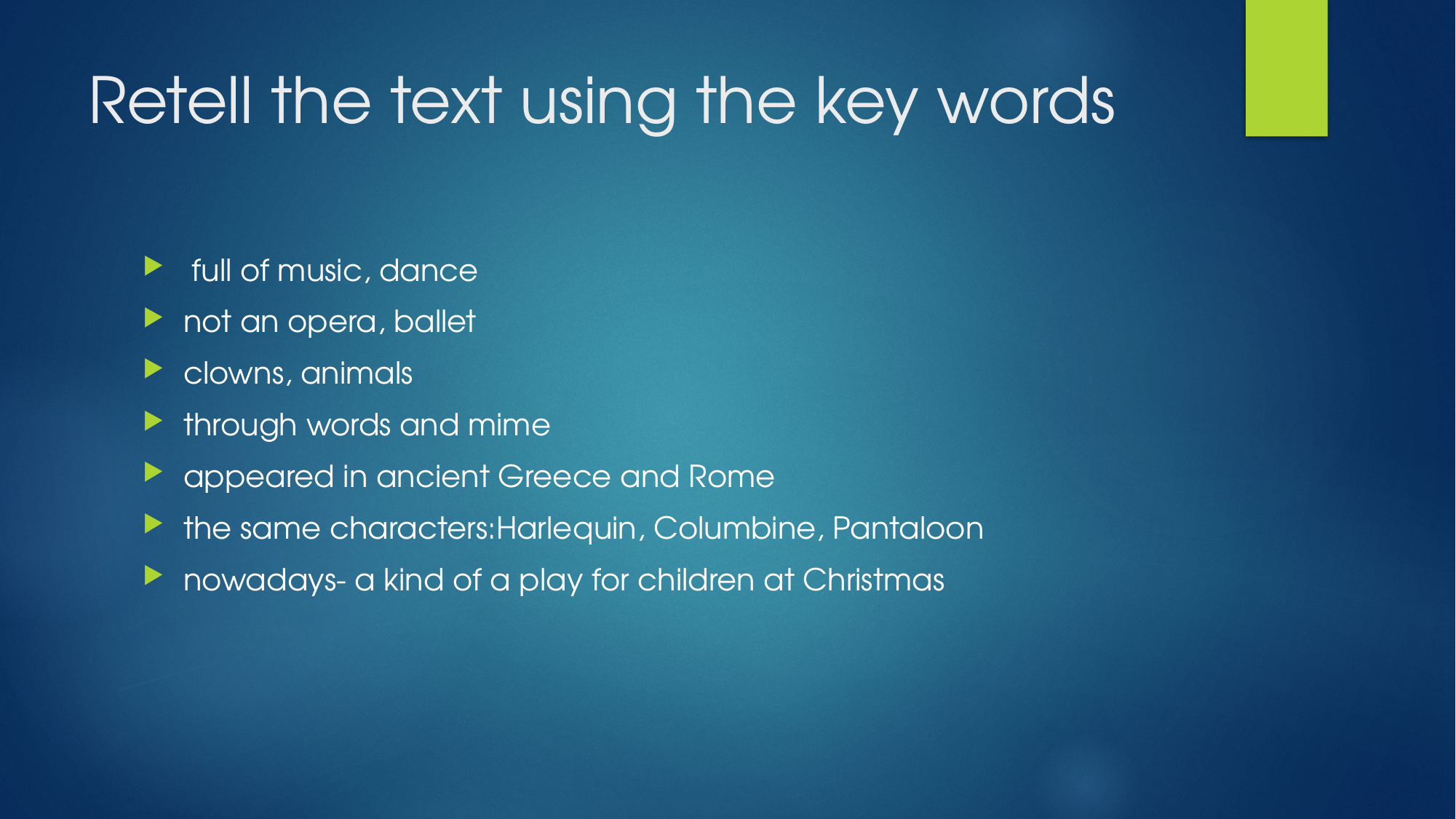

# Retell the text using the key words
 full of music, dance
not an opera, ballet
clowns, animals
through words and mime
appeared in ancient Greece and Rome
the same characters:Harlequin, Columbine, Pantaloon
nowadays- a kind of a play for children at Christmas